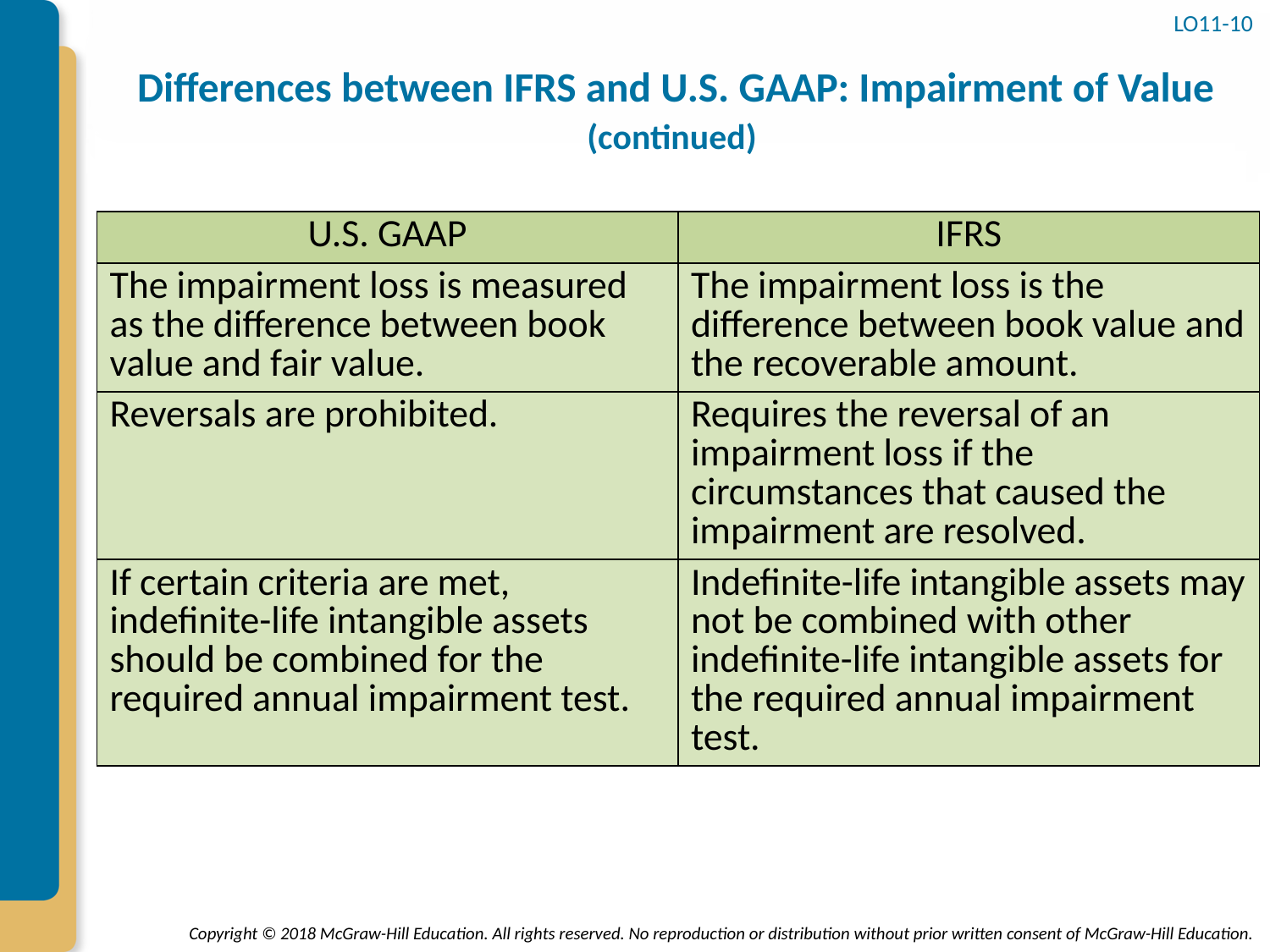

LO11-10
# Differences between IFRS and U.S. GAAP: Impairment of Value (continued)
| U.S. GAAP | IFRS |
| --- | --- |
| The impairment loss is measured as the difference between book value and fair value. | The impairment loss is the difference between book value and the recoverable amount. |
| Reversals are prohibited. | Requires the reversal of an impairment loss if the circumstances that caused the impairment are resolved. |
| If certain criteria are met, indefinite-life intangible assets should be combined for the required annual impairment test. | Indefinite-life intangible assets may not be combined with other indefinite-life intangible assets for the required annual impairment test. |